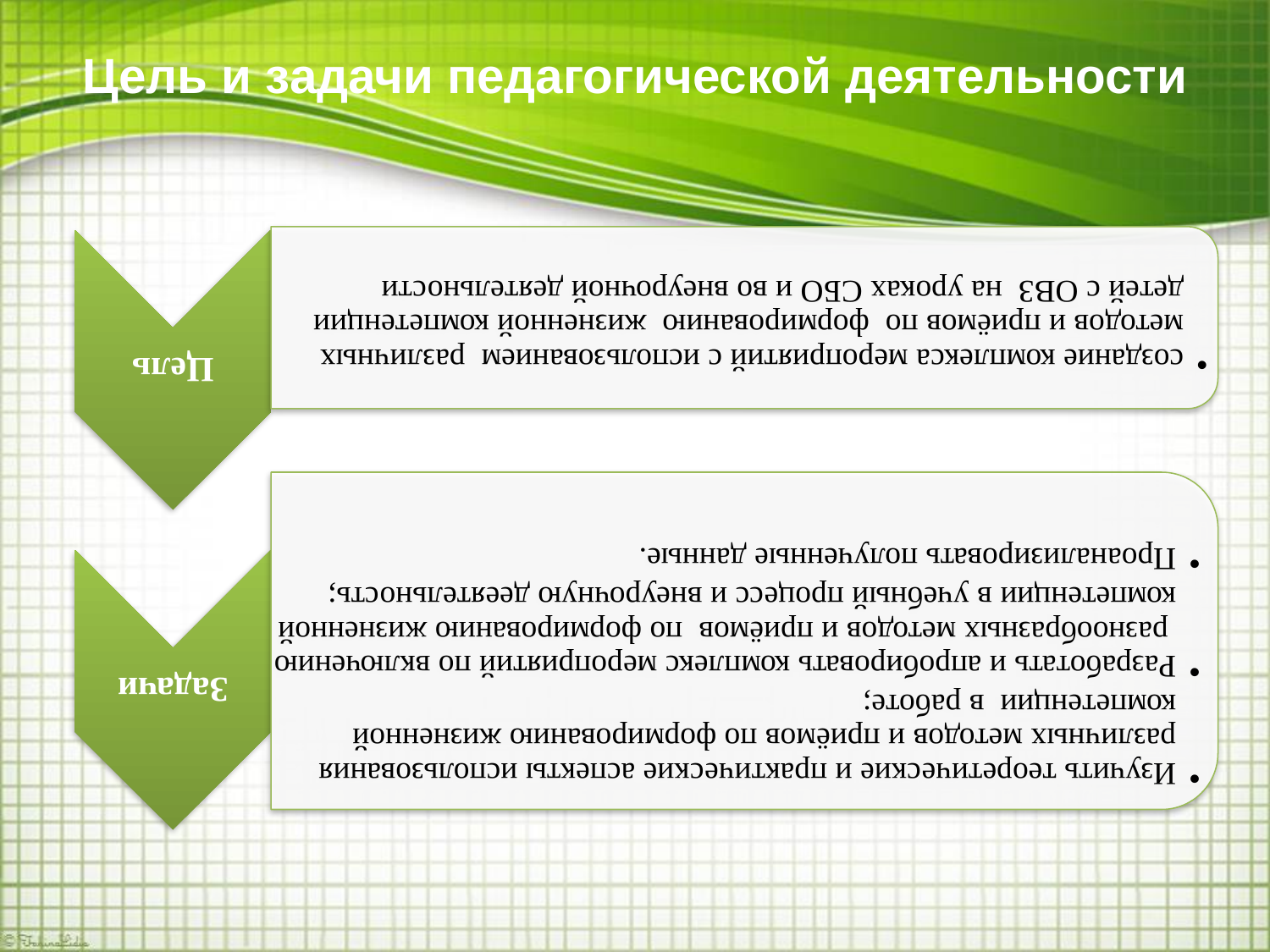

# Цель и задачи педагогической деятельности
Цель
создание комплекса мероприятий с использованием  различных методов и приёмов по  формированию  жизненной компетенции детей с ОВЗ  на уроках СБО и во внеурочной деятельности
Задачи
Изучить теоретические и практические аспекты использования  различных методов и приёмов по формированию жизненной компетенции  в работе;
Разработать и апробировать комплекс мероприятий по включению  разнообразных методов и приёмов  по формированию жизненной компетенции в учебный процесс и внеурочную дееятельность;
Проанализировать полученные данные.